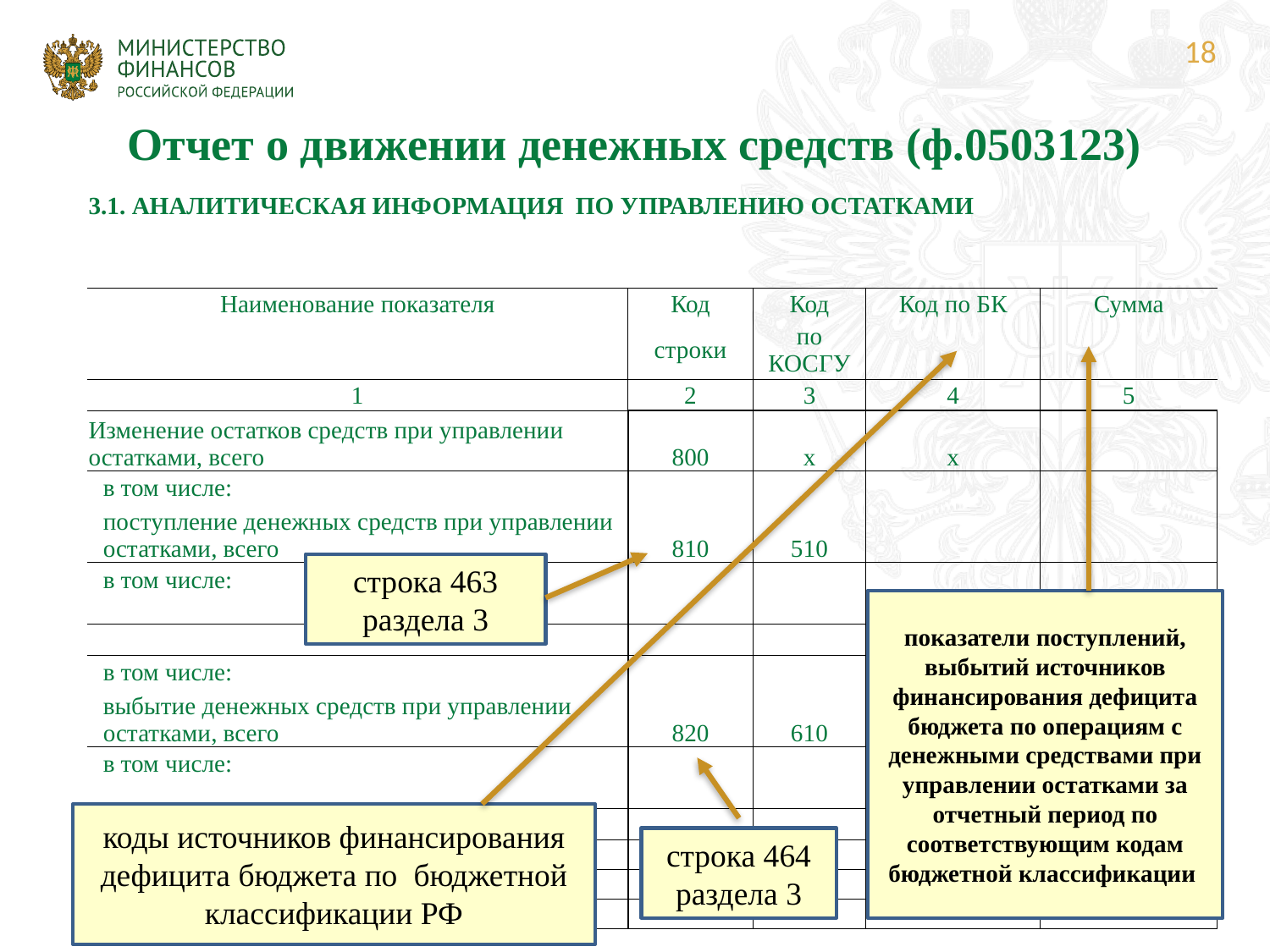

18
# Отчет о движении денежных средств (ф.0503123)
| 3.1. АНАЛИТИЧЕСКАЯ ИНФОРМАЦИЯ ПО УПРАВЛЕНИЮ ОСТАТКАМИ |  |  |  |  |  |  |  |  |  |  |  |  |  |  |  |  |  |  |  |  |  |  |  |  |  |  |  |  |  |  |  |  |  |  |  |  |  |  |  |  |  |  |  |  |  |  |  |  |  |  |  |  |  |  |  |  |  |  |
| --- | --- | --- | --- | --- | --- | --- | --- | --- | --- | --- | --- | --- | --- | --- | --- | --- | --- | --- | --- | --- | --- | --- | --- | --- | --- | --- | --- | --- | --- | --- | --- | --- | --- | --- | --- | --- | --- | --- | --- | --- | --- | --- | --- | --- | --- | --- | --- | --- | --- | --- | --- | --- | --- | --- | --- | --- | --- | --- |
|  |  |  |  |  |  |  |  |  |  |  |  |  |  |  |  |  |  |  |  |  |  |  |  |  |  |  |  |  |  |  |  |  |  |  |  |  |  |  |  |  |  |  |  |  |  |  |  |  |  |  |  |  |  |  |  |  |  |  |
| Наименование показателя |  |  |  |  |  |  |  |  |  |  |  |  |  |  |  |  |  |  |  |  |  |  |  |  |  | Код |  |  |  |  |  | Код |  |  |  |  |  |  | Код по БК |  |  |  |  |  |  |  | Сумма |  |  |  |  |  |  |  |  |  |  |  |
|  |  |  |  |  |  |  |  |  |  |  |  |  |  |  |  |  |  |  |  |  |  |  |  |  |  | строки |  |  |  |  |  | по КОСГУ |  |  |  |  |  |  |  |  |  |  |  |  |  |  |  |  |  |  |  |  |  |  |  |  |  |  |
| 1 |  |  |  |  |  |  |  |  |  |  |  |  |  |  |  |  |  |  |  |  |  |  |  |  |  | 2 |  |  |  |  |  | 3 |  |  |  |  |  |  | 4 |  |  |  |  |  |  |  | 5 |  |  |  |  |  |  |  |  |  |  |  |
| Изменение остатков средств при управлении остатками, всего |  |  |  |  |  |  |  |  |  |  |  |  |  |  |  |  |  |  |  |  |  |  |  |  |  | 800 |  |  |  |  |  | х |  |  |  |  |  |  | х |  |  |  |  |  |  |  |  |  |  |  |  |  |  |  |  |  |  |  |
| в том числе: |  |  |  |  |  |  |  |  |  |  |  |  |  |  |  |  |  |  |  |  |  |  |  |  |  | 810 |  |  |  |  |  | 510 |  |  |  |  |  |  |  |  |  |  |  |  |  |  |  |  |  |  |  |  |  |  |  |  |  |  |
| поступление денежных средств при управлении остатками, всего |  |  |  |  |  |  |  |  |  |  |  |  |  |  |  |  |  |  |  |  |  |  |  |  |  |  |  |  |  |  |  |  |  |  |  |  |  |  |  |  |  |  |  |  |  |  |  |  |  |  |  |  |  |  |  |  |  |  |
| в том числе: |  |  |  |  |  |  |  |  |  |  |  |  |  |  |  |  |  |  |  |  |  |  |  |  |  |  |  |  |  |  |  |  |  |  |  |  |  |  |  |  |  |  |  |  |  |  |  |  |  |  |  |  |  |  |  |  |  |  |
|  |  |  |  |  |  |  |  |  |  |  |  |  |  |  |  |  |  |  |  |  |  |  |  |  |  |  |  |  |  |  |  |  |  |  |  |  |  |  |  |  |  |  |  |  |  |  |  |  |  |  |  |  |  |  |  |  |  |  |
|  |  |  |  |  |  |  |  |  |  |  |  |  |  |  |  |  |  |  |  |  |  |  |  |  |  |  |  |  |  |  |  |  |  |  |  |  |  |  |  |  |  |  |  |  |  |  |  |  |  |  |  |  |  |  |  |  |  |  |
| в том числе: |  |  |  |  |  |  |  |  |  |  |  |  |  |  |  |  |  |  |  |  |  |  |  |  |  | 820 |  |  |  |  |  | 610 |  |  |  |  |  |  |  |  |  |  |  |  |  |  |  |  |  |  |  |  |  |  |  |  |  |  |
| выбытие денежных средств при управлении остатками, всего |  |  |  |  |  |  |  |  |  |  |  |  |  |  |  |  |  |  |  |  |  |  |  |  |  |  |  |  |  |  |  |  |  |  |  |  |  |  |  |  |  |  |  |  |  |  |  |  |  |  |  |  |  |  |  |  |  |  |
| в том числе: |  |  |  |  |  |  |  |  |  |  |  |  |  |  |  |  |  |  |  |  |  |  |  |  |  |  |  |  |  |  |  |  |  |  |  |  |  |  |  |  |  |  |  |  |  |  |  |  |  |  |  |  |  |  |  |  |  |  |
|  |  |  |  |  |  |  |  |  |  |  |  |  |  |  |  |  |  |  |  |  |  |  |  |  |  |  |  |  |  |  |  |  |  |  |  |  |  |  |  |  |  |  |  |  |  |  |  |  |  |  |  |  |  |  |  |  |  |  |
|  |  |  |  |  |  |  |  |  |  |  |  |  |  |  |  |  |  |  |  |  |  |  |  |  |  |  |  |  |  |  |  |  |  |  |  |  |  |  |  |  |  |  |  |  |  |  |  |  |  |  |  |  |  |  |  |  |  |  |
|  |  |  |  |  |  |  |  |  |  |  |  |  |  |  |  |  |  |  |  |  |  |  |  |  |  |  |  |  |  |  |  |  |  |  |  |  |  |  |  |  |  |  |  |  |  |  |  |  |  |  |  |  |  |  |  |  |  |  |
|  |  |  |  |  |  |  |  |  |  |  |  |  |  |  |  |  |  |  |  |  |  |  |  |  |  |  |  |  |  |  |  |  |  |  |  |  |  |  |  |  |  |  |  |  |  |  |  |  |  |  |  |  |  |  |  |  |  |  |
|  |  |  |  |  |  |  |  |  |  |  |  |  |  |  |  |  |  |  |  |  |  |  |  |  |  |  |  |  |  |  |  |  |  |  |  |  |  |  |  |  |  |  |  |  |  |  |  |  |  |  |  |  |  |  |  |  |  |  |
строка 463 раздела 3
показатели поступлений, выбытий источников финансирования дефицита бюджета по операциям с денежными средствами при управлении остатками за отчетный период по соответствующим кодам бюджетной классификации
коды источников финансирования дефицита бюджета по  бюджетной классификации РФ
строка 464 раздела 3